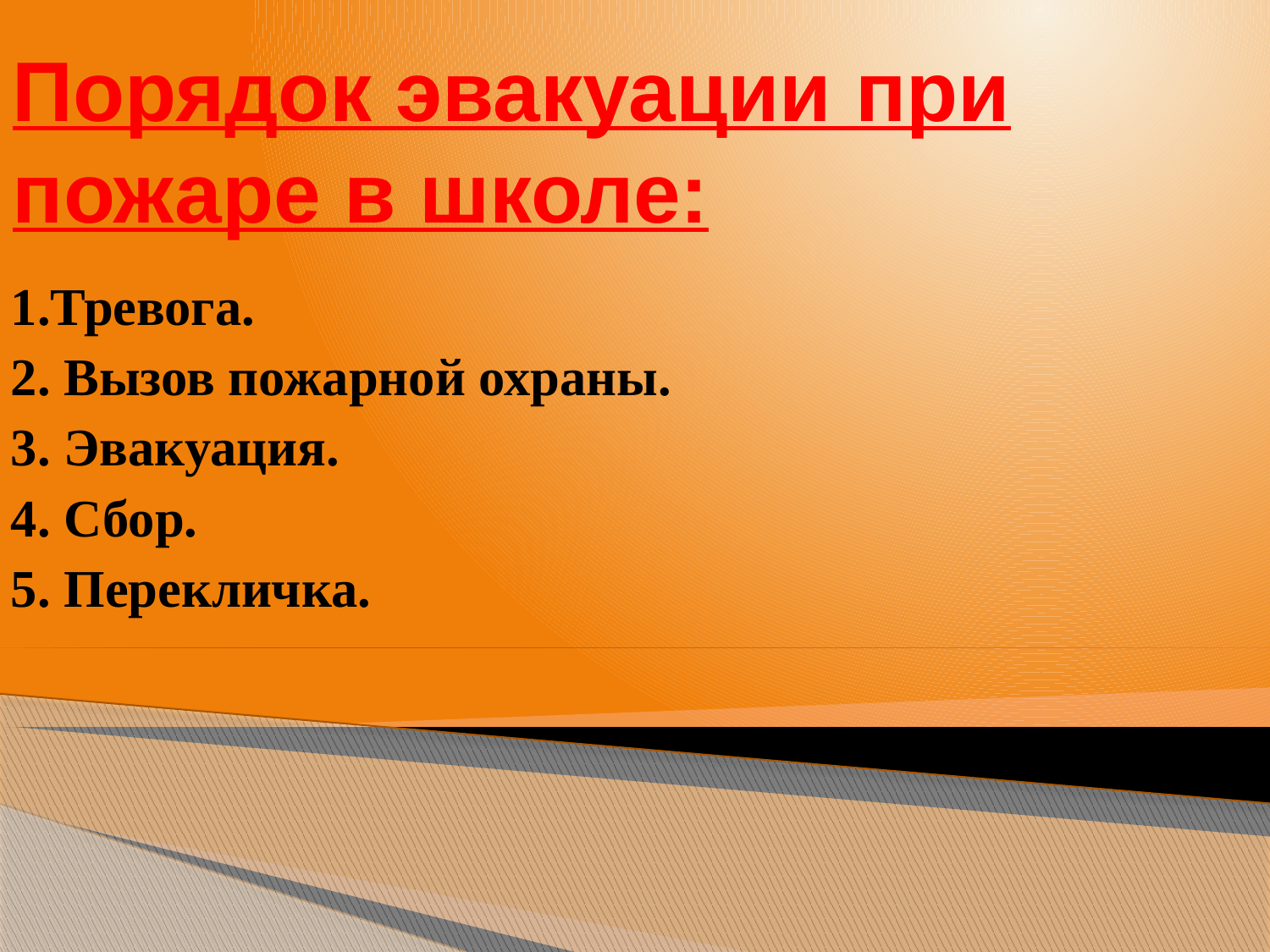

# Порядок эвакуации при пожаре в школе:
1.Тревога.
2. Вызов пожарной охраны.
3. Эвакуация.
4. Сбор.
5. Перекличка.